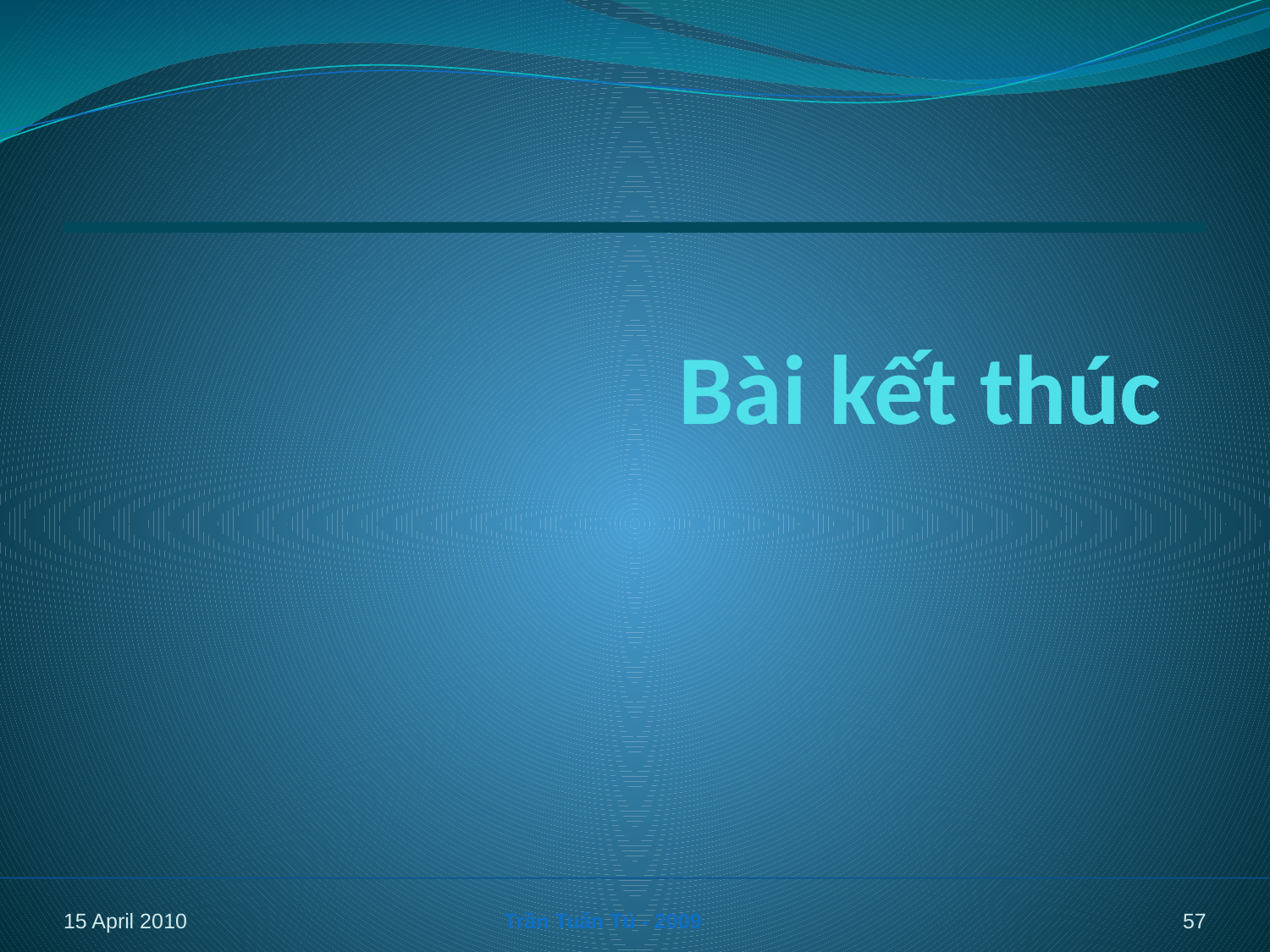

# Bài kết thúc

15 April 2010
Trần Tuấn Tú - 2009
57